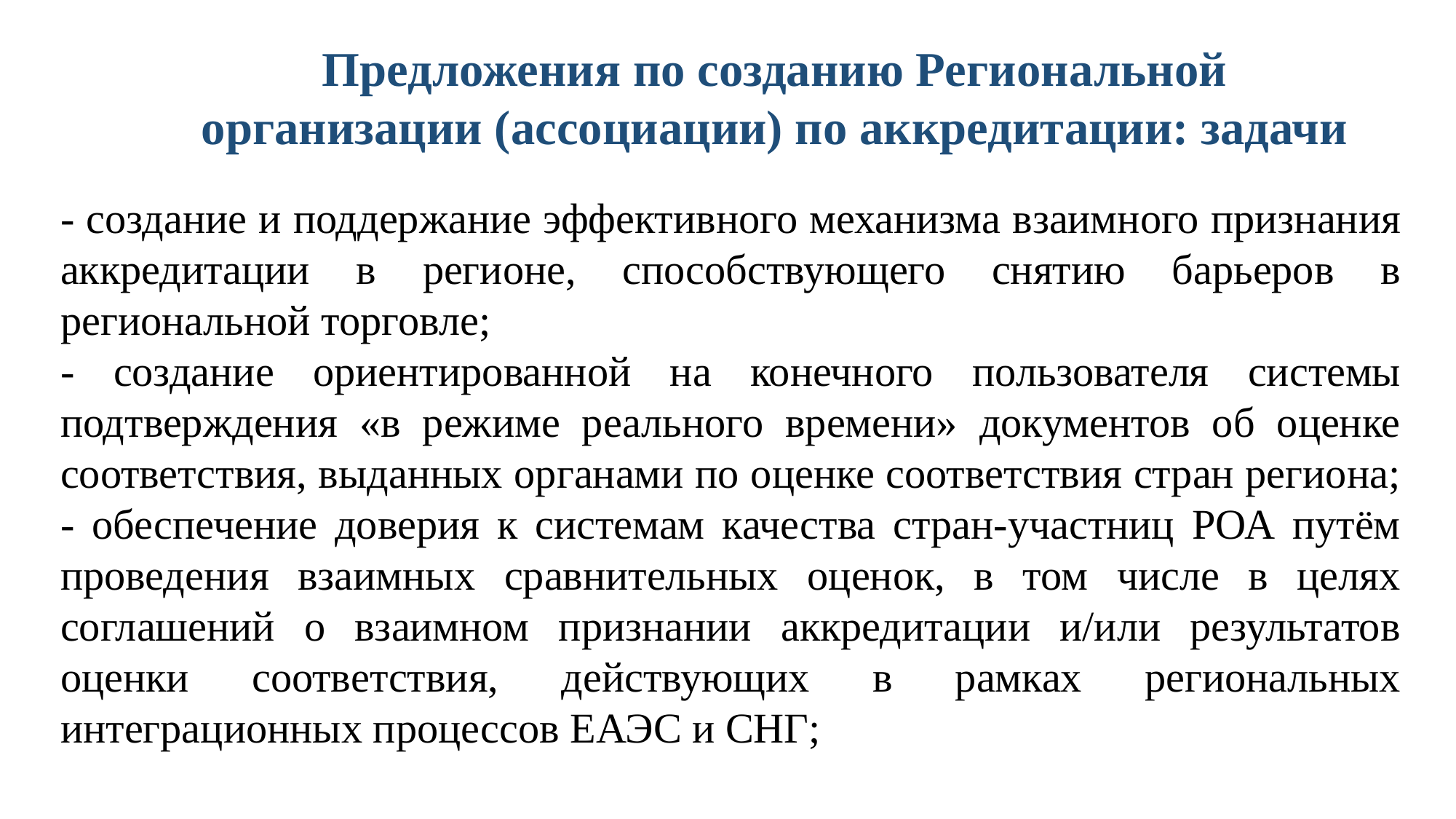

# Предложения по созданию Региональной организации (ассоциации) по аккредитации: задачи
- создание и поддержание эффективного механизма взаимного признания аккредитации в регионе, способствующего снятию барьеров в региональной торговле;
- создание ориентированной на конечного пользователя системы подтверждения «в режиме реального времени» документов об оценке соответствия, выданных органами по оценке соответствия стран региона;
- обеспечение доверия к системам качества стран-участниц РОА путём проведения взаимных сравнительных оценок, в том числе в целях соглашений о взаимном признании аккредитации и/или результатов оценки соответствия, действующих в рамках региональных интеграционных процессов ЕАЭС и СНГ;